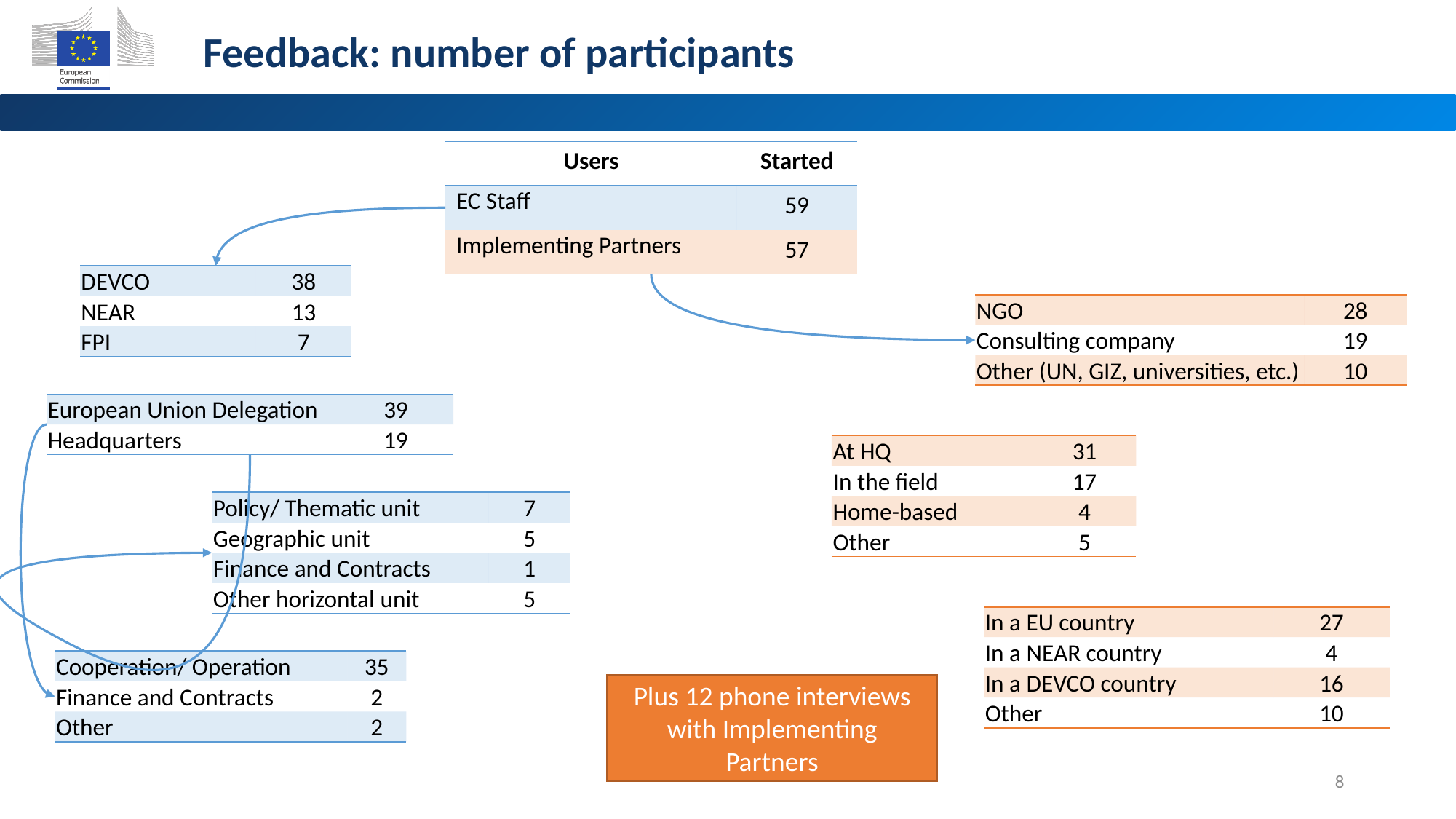

Feedback: number of participants
| Users | Started |
| --- | --- |
| EC Staff | 59 |
| Implementing Partners | 57 |
| DEVCO | 38 |
| --- | --- |
| NEAR | 13 |
| FPI | 7 |
| NGO | 28 |
| --- | --- |
| Consulting company | 19 |
| Other (UN, GIZ, universities, etc.) | 10 |
| European Union Delegation | 39 |
| --- | --- |
| Headquarters | 19 |
| At HQ | 31 |
| --- | --- |
| In the field | 17 |
| Home-based | 4 |
| Other | 5 |
| Policy/ Thematic unit | 7 |
| --- | --- |
| Geographic unit | 5 |
| Finance and Contracts | 1 |
| Other horizontal unit | 5 |
| In a EU country | 27 |
| --- | --- |
| In a NEAR country | 4 |
| In a DEVCO country | 16 |
| Other | 10 |
| Cooperation/ Operation | 35 |
| --- | --- |
| Finance and Contracts | 2 |
| Other | 2 |
Plus 12 phone interviews with Implementing Partners
8